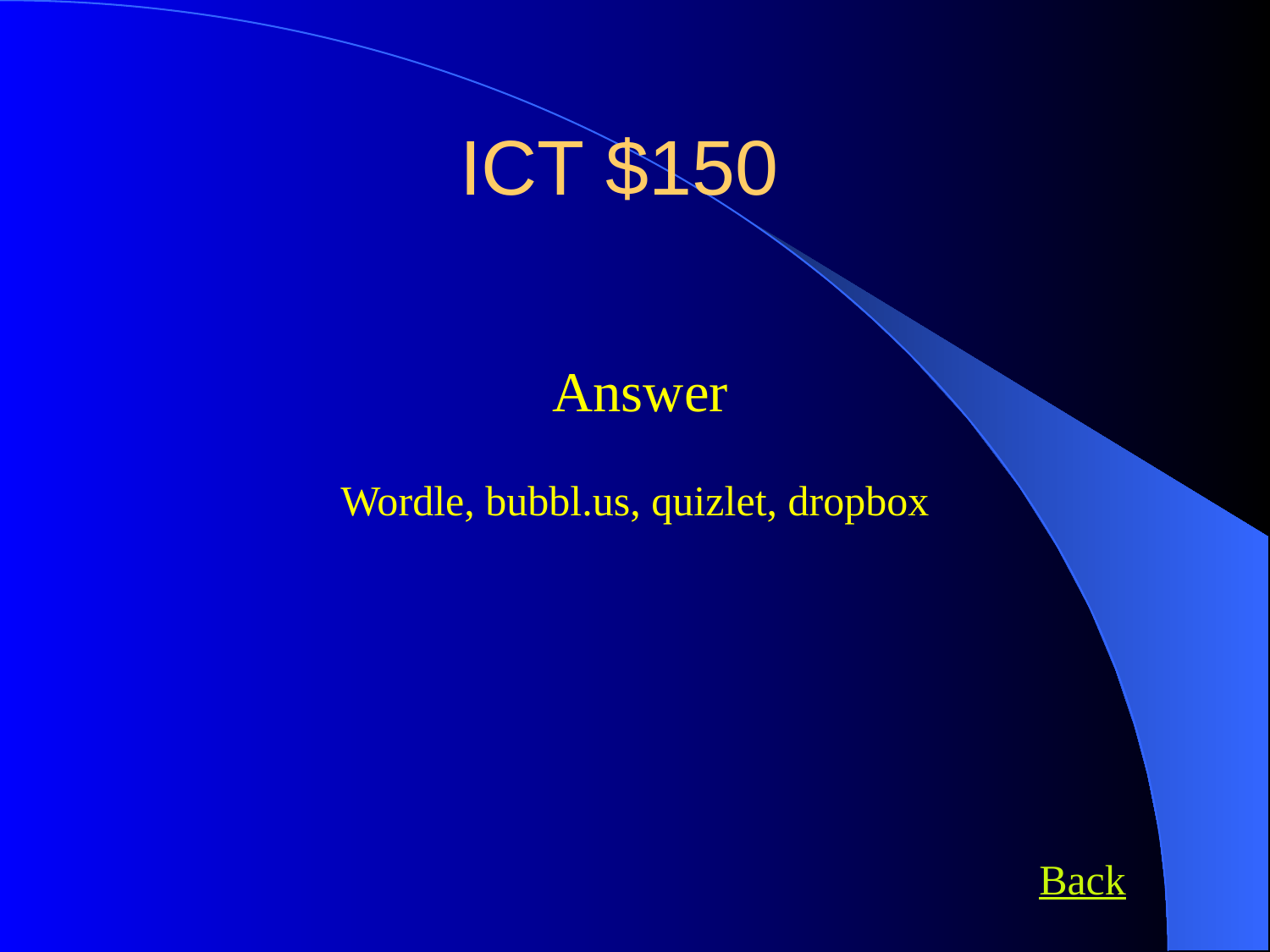

ICT $150
Answer

Wordle, bubbl.us, quizlet, dropbox

Back